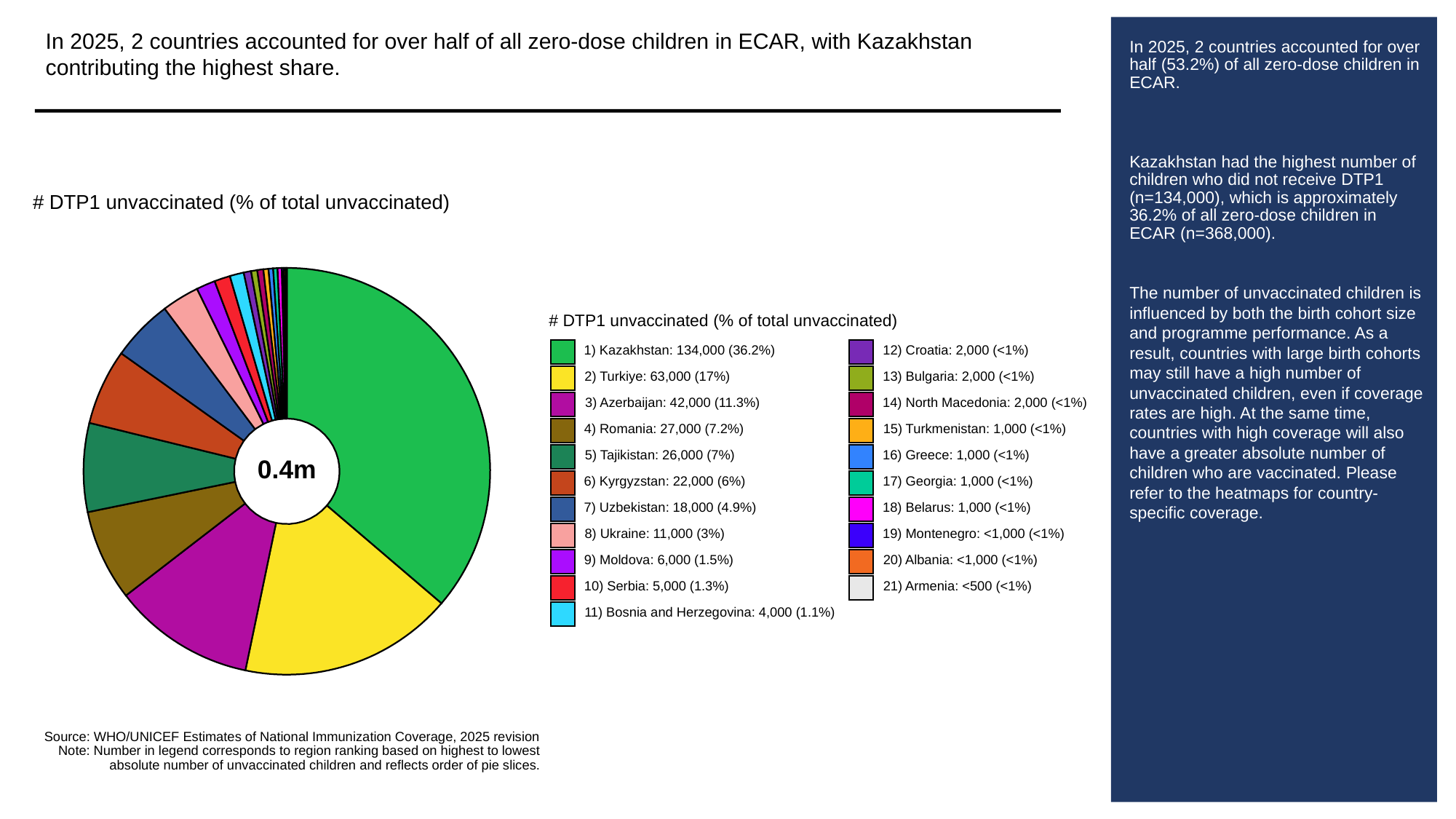

In 2025, 2 countries accounted for over half of all zero-dose children in ECAR, with Kazakhstan contributing the highest share.
# In 2025, 2 countries accounted for over half (53.2%) of all zero-dose children in ECAR.

Kazakhstan had the highest number of children who did not receive DTP1 (n=134,000), which is approximately 36.2% of all zero-dose children in ECAR (n=368,000).

The number of unvaccinated children is influenced by both the birth cohort size and programme performance. As a result, countries with large birth cohorts may still have a high number of unvaccinated children, even if coverage rates are high. At the same time, countries with high coverage will also have a greater absolute number of children who are vaccinated. Please refer to the heatmaps for country-specific coverage.

# DTP1 unvaccinated (% of total unvaccinated)

# DTP1 unvaccinated (% of total unvaccinated)

1) Kazakhstan: 134,000 (36.2%)
12) Croatia: 2,000 (<1%)

2) Turkiye: 63,000 (17%)
13) Bulgaria: 2,000 (<1%)

3) Azerbaijan: 42,000 (11.3%)
14) North Macedonia: 2,000 (<1%)

4) Romania: 27,000 (7.2%)
15) Turkmenistan: 1,000 (<1%)

5) Tajikistan: 26,000 (7%)
16) Greece: 1,000 (<1%)
0.4m

6) Kyrgyzstan: 22,000 (6%)
17) Georgia: 1,000 (<1%)

7) Uzbekistan: 18,000 (4.9%)
18) Belarus: 1,000 (<1%)

8) Ukraine: 11,000 (3%)
19) Montenegro: <1,000 (<1%)

9) Moldova: 6,000 (1.5%)
20) Albania: <1,000 (<1%)

10) Serbia: 5,000 (1.3%)
21) Armenia: <500 (<1%)

11) Bosnia and Herzegovina: 4,000 (1.1%)
Source: WHO/UNICEF Estimates of National Immunization Coverage, 2025 revision
Note: Number in legend corresponds to region ranking based on highest to lowest
absolute number of unvaccinated children and reflects order of pie slices.